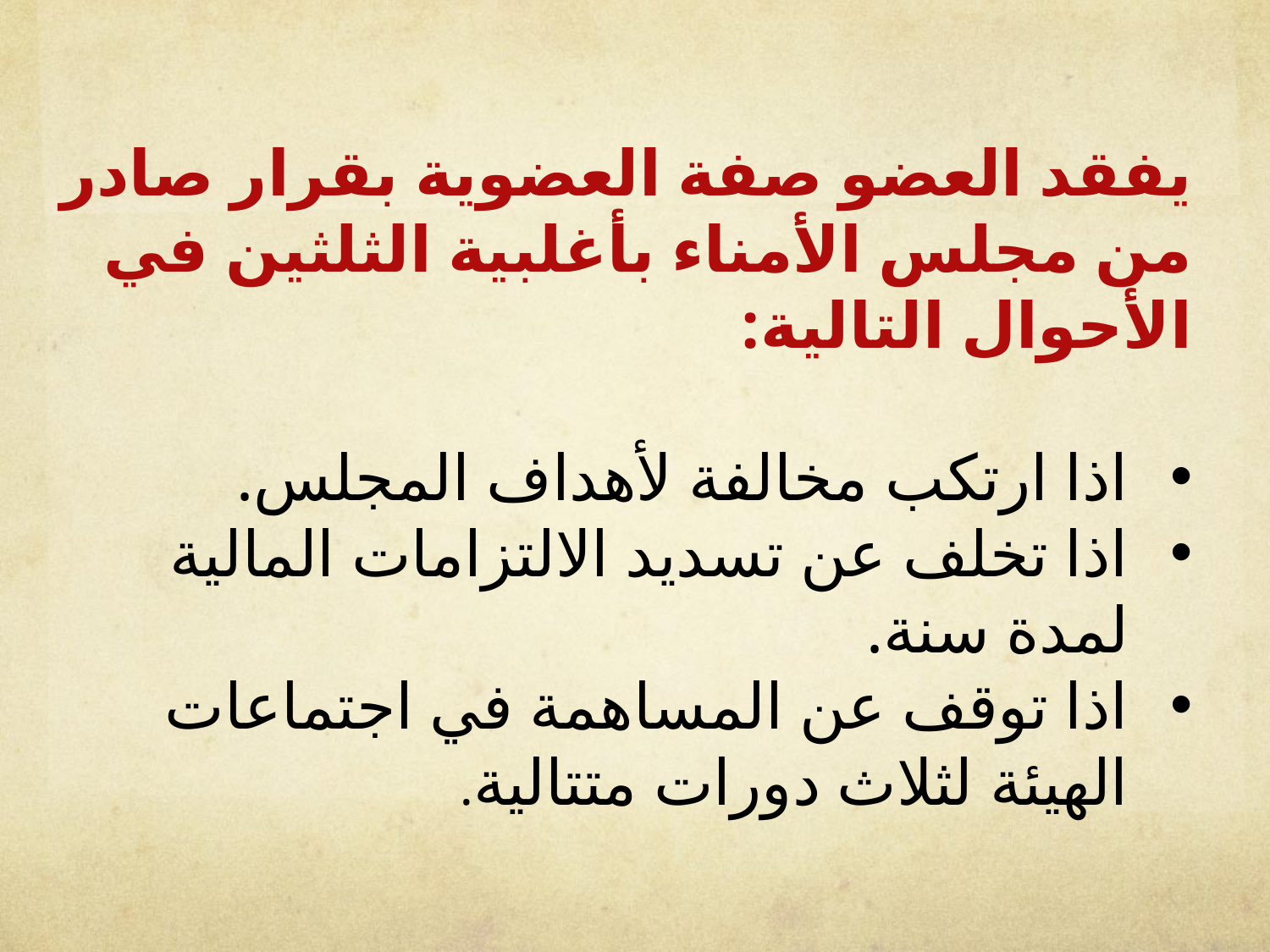

يفقد العضو صفة العضوية بقرار صادر من مجلس الأمناء بأغلبية الثلثين في الأحوال التالية:

اذا ارتكب مخالفة لأهداف المجلس.
اذا تخلف عن تسديد الالتزامات المالية لمدة سنة.
اذا توقف عن المساهمة في اجتماعات الهيئة لثلاث دورات متتالية.